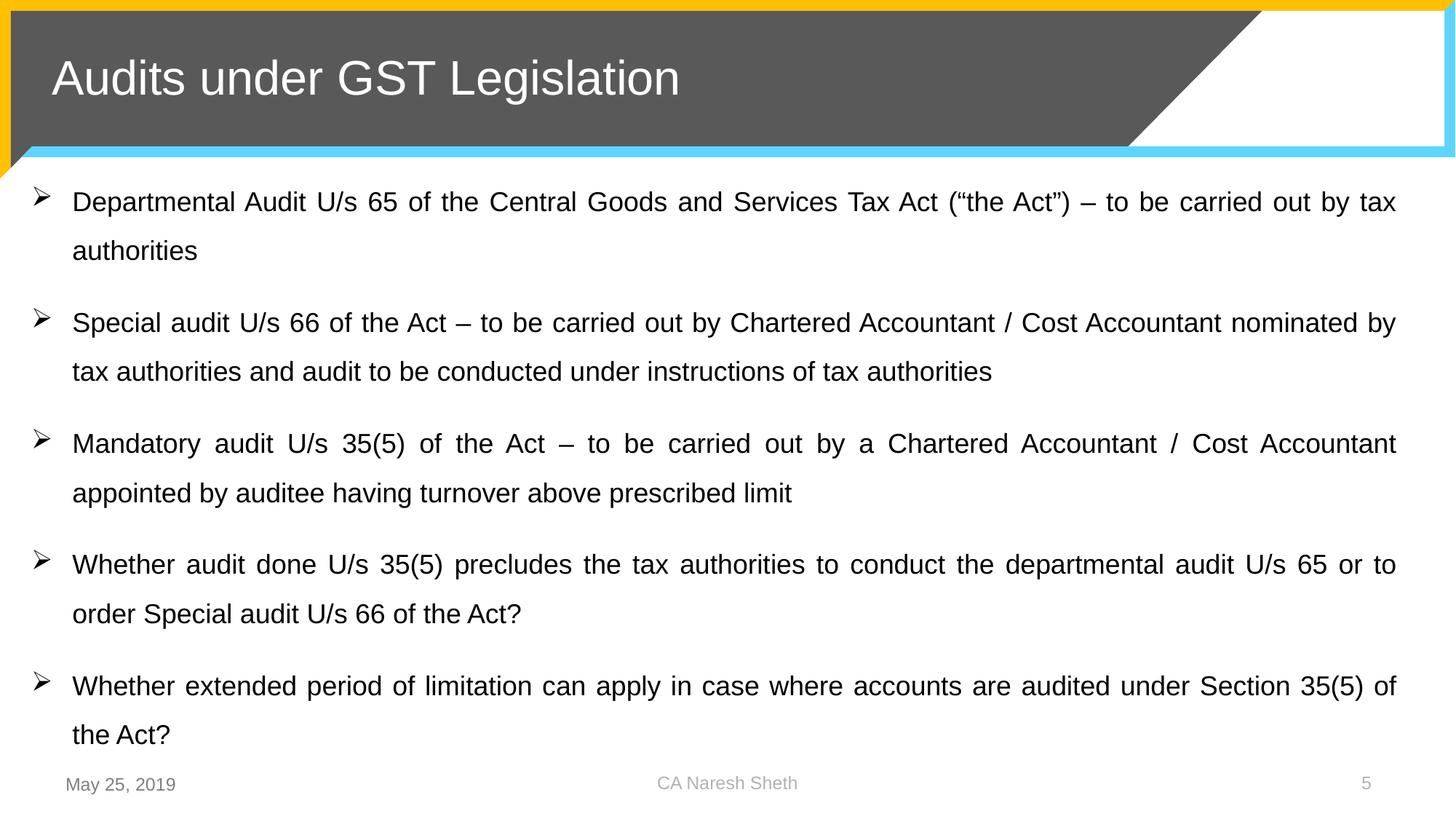

# Audits under GST Legislation
Departmental Audit U/s 65 of the Central Goods and Services Tax Act (“the Act”) – to be carried out by tax authorities
Special audit U/s 66 of the Act – to be carried out by Chartered Accountant / Cost Accountant nominated by tax authorities and audit to be conducted under instructions of tax authorities
Mandatory audit U/s 35(5) of the Act – to be carried out by a Chartered Accountant / Cost Accountant appointed by auditee having turnover above prescribed limit
Whether audit done U/s 35(5) precludes the tax authorities to conduct the departmental audit U/s 65 or to order Special audit U/s 66 of the Act?
Whether extended period of limitation can apply in case where accounts are audited under Section 35(5) of the Act?
CA Naresh Sheth
5
May 25, 2019